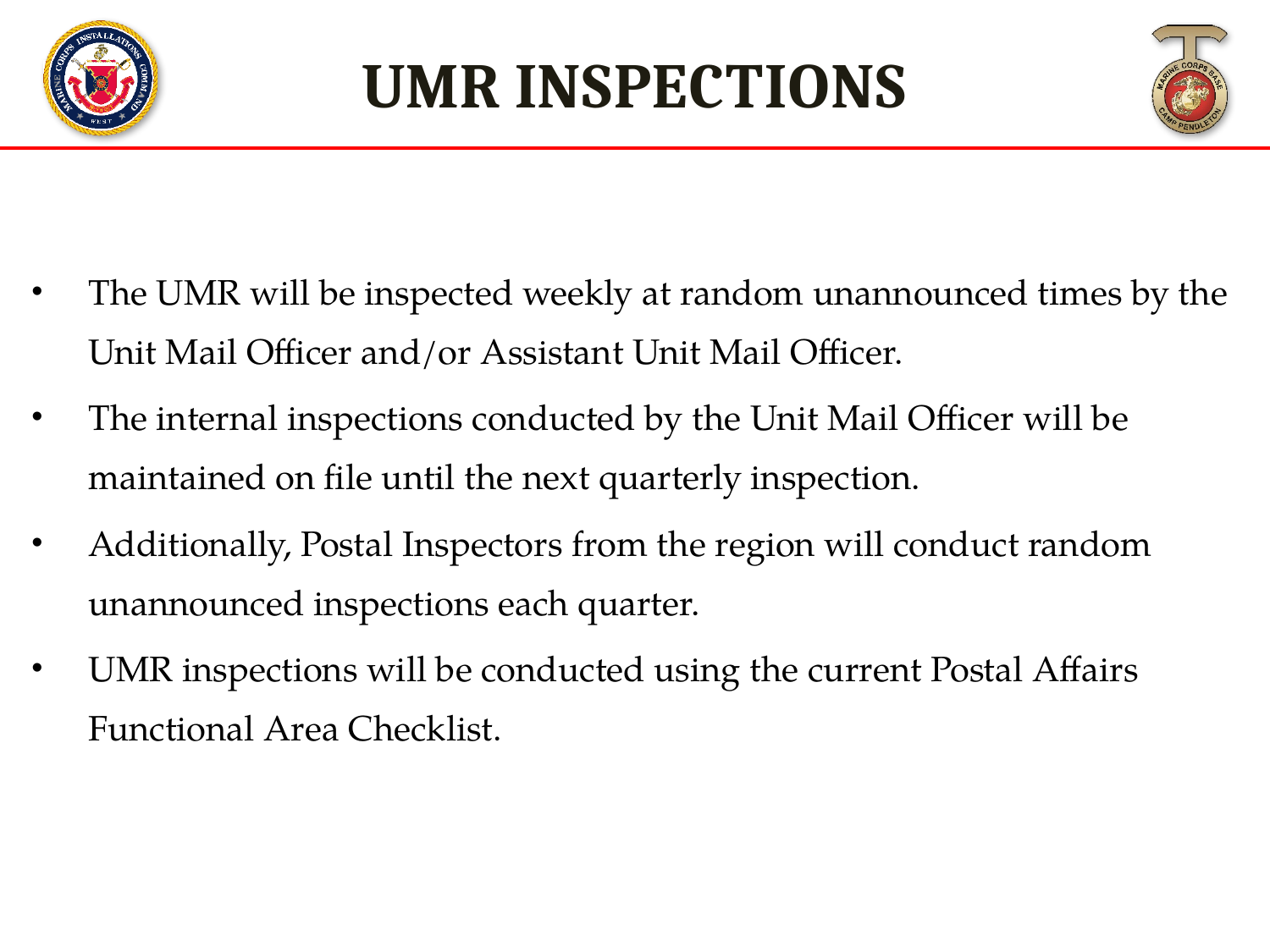

UMR INSPECTIONS
The UMR will be inspected weekly at random unannounced times by the Unit Mail Officer and/or Assistant Unit Mail Officer.
The internal inspections conducted by the Unit Mail Officer will be maintained on file until the next quarterly inspection.
Additionally, Postal Inspectors from the region will conduct random unannounced inspections each quarter.
UMR inspections will be conducted using the current Postal Affairs Functional Area Checklist.